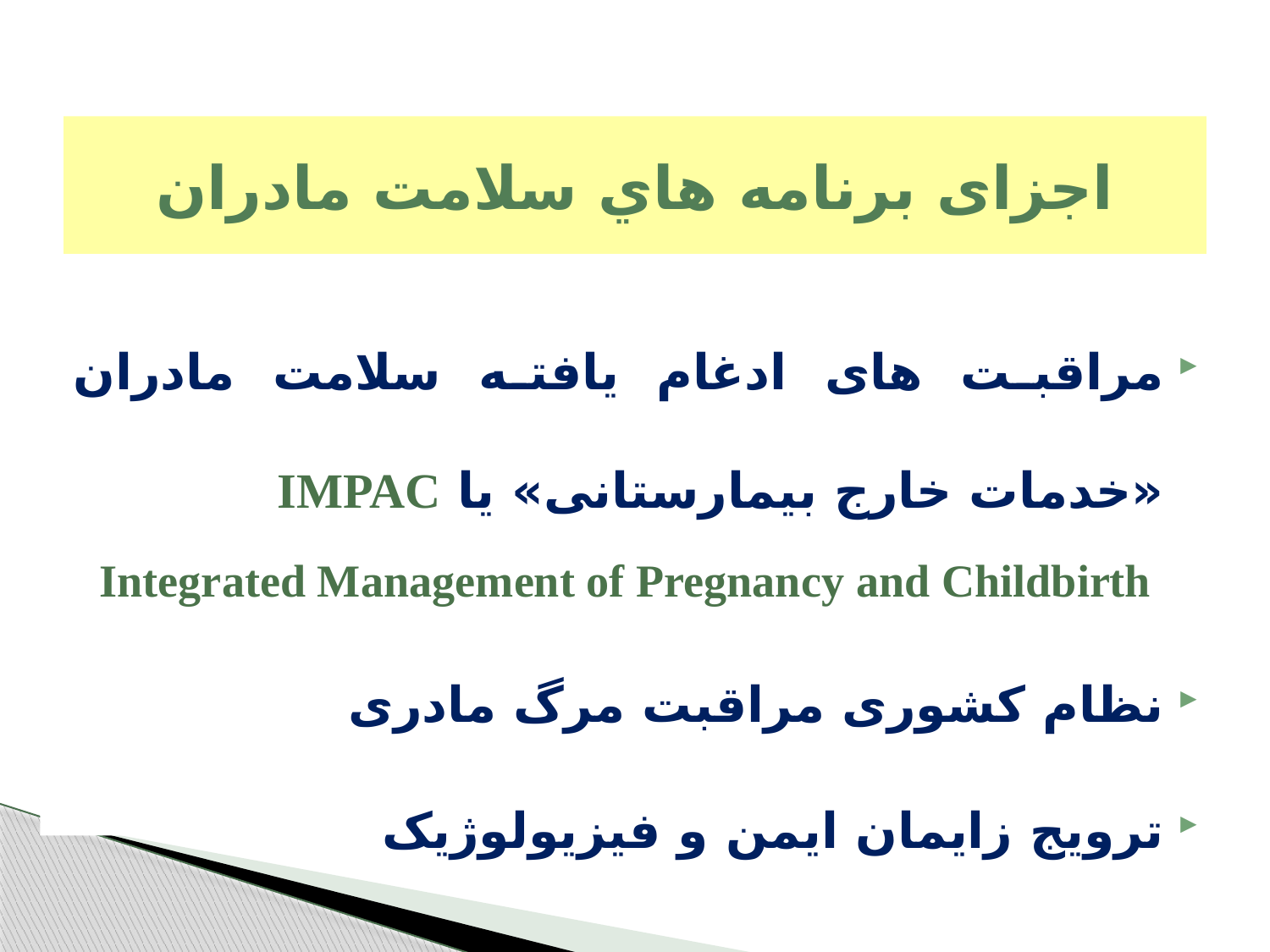

# اجزای برنامه هاي سلامت مادران
مراقبت های ادغام یافته سلامت مادران «خدمات خارج بیمارستانی» یا IMPAC
 Integrated Management of Pregnancy and Childbirth
نظام کشوری مراقبت مرگ مادری
ترويج زايمان ايمن و فیزیولوژیک